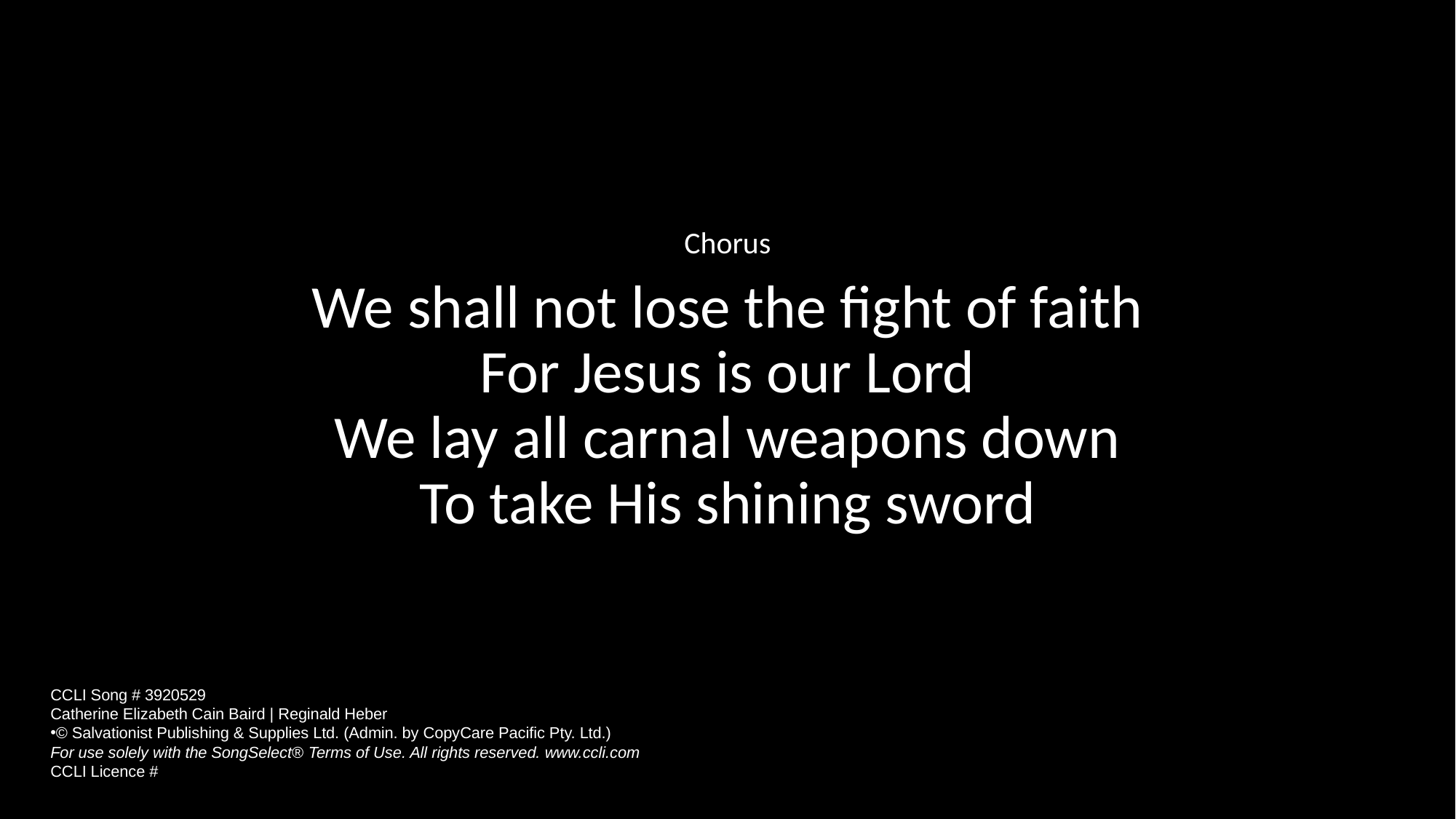

Chorus
We shall not lose the fight of faith
For Jesus is our Lord
We lay all carnal weapons down
To take His shining sword
CCLI Song # 3920529
Catherine Elizabeth Cain Baird | Reginald Heber
© Salvationist Publishing & Supplies Ltd. (Admin. by CopyCare Pacific Pty. Ltd.)
For use solely with the SongSelect® Terms of Use. All rights reserved. www.ccli.com
CCLI Licence #